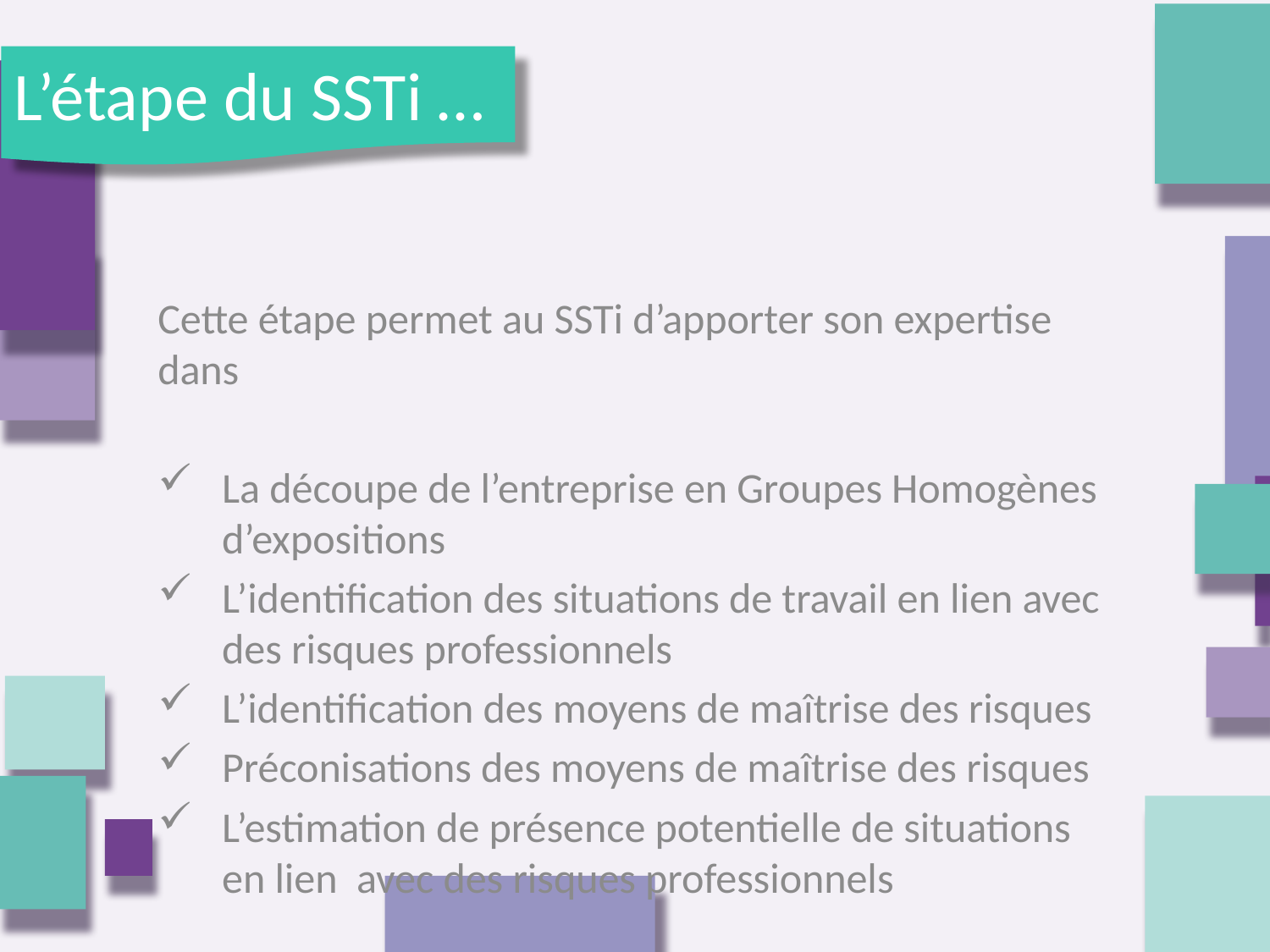

L’étape du SSTi …

Cette étape permet au SSTi d’apporter son expertise dans

La découpe de l’entreprise en Groupes Homogènes d’expositions
L’identification des situations de travail en lien avec des risques professionnels
L’identification des moyens de maîtrise des risques
Préconisations des moyens de maîtrise des risques
L’estimation de présence potentielle de situations en lien  avec des risques professionnels